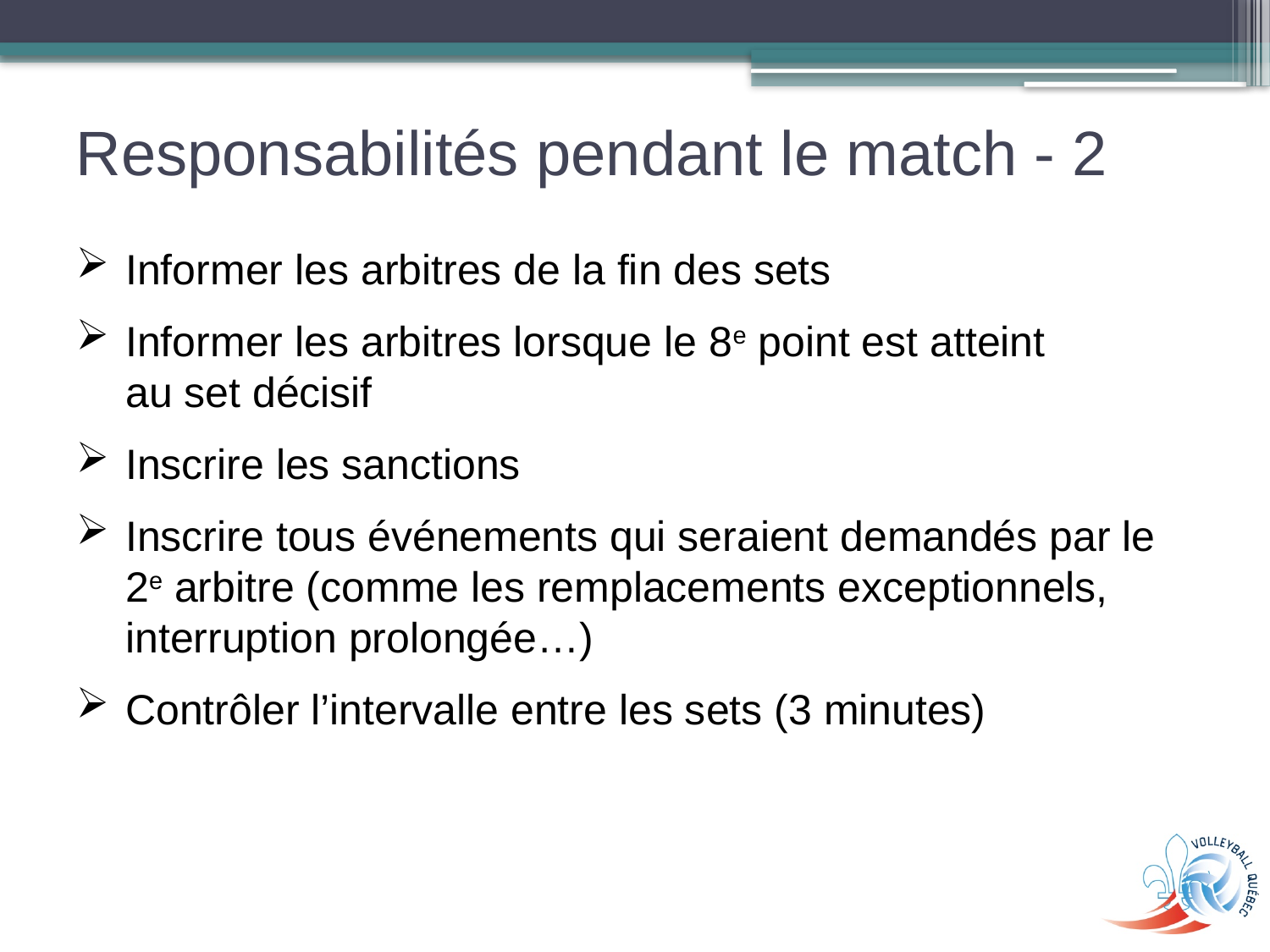

# Responsabilités pendant le match - 2
Informer les arbitres de la fin des sets
Informer les arbitres lorsque le 8e point est atteint
au set décisif
Inscrire les sanctions
Inscrire tous événements qui seraient demandés par le
2e arbitre (comme les remplacements exceptionnels, interruption prolongée…)
Contrôler l’intervalle entre les sets (3 minutes)